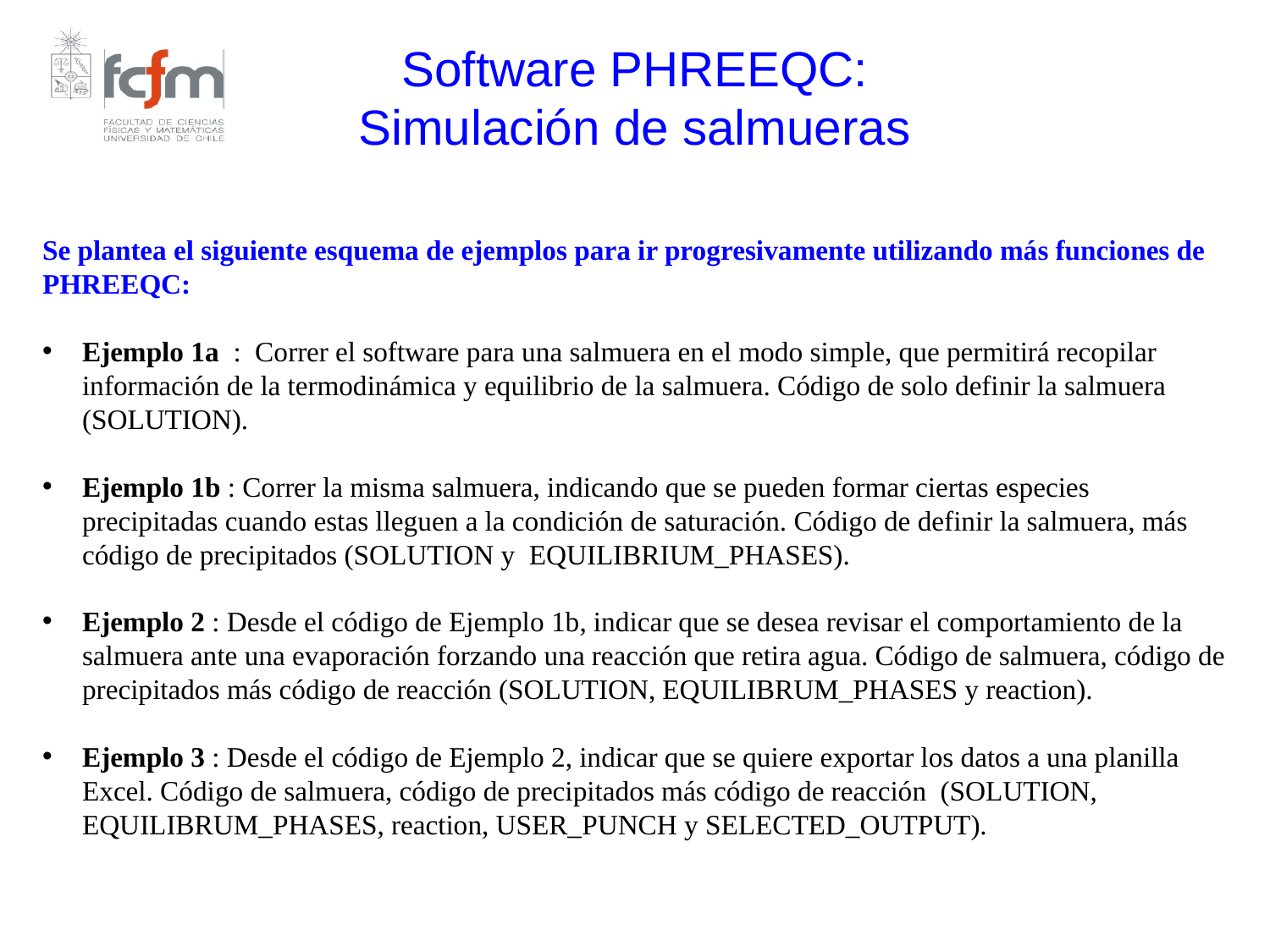

Software PHREEQC:
Simulación de salmueras
Se plantea el siguiente esquema de ejemplos para ir progresivamente utilizando más funciones de PHREEQC:

Ejemplo 1a  :  Correr el software para una salmuera en el modo simple, que permitirá recopilar información de la termodinámica y equilibrio de la salmuera. Código de solo definir la salmuera (SOLUTION).

Ejemplo 1b : Correr la misma salmuera, indicando que se pueden formar ciertas especies precipitadas cuando estas lleguen a la condición de saturación. Código de definir la salmuera, más código de precipitados (SOLUTION y  EQUILIBRIUM_PHASES).

Ejemplo 2 : Desde el código de Ejemplo 1b, indicar que se desea revisar el comportamiento de la salmuera ante una evaporación forzando una reacción que retira agua. Código de salmuera, código de precipitados más código de reacción (SOLUTION, EQUILIBRUM_PHASES y reaction).

Ejemplo 3 : Desde el código de Ejemplo 2, indicar que se quiere exportar los datos a una planilla Excel. Código de salmuera, código de precipitados más código de reacción  (SOLUTION, EQUILIBRUM_PHASES, reaction, USER_PUNCH y SELECTED_OUTPUT).